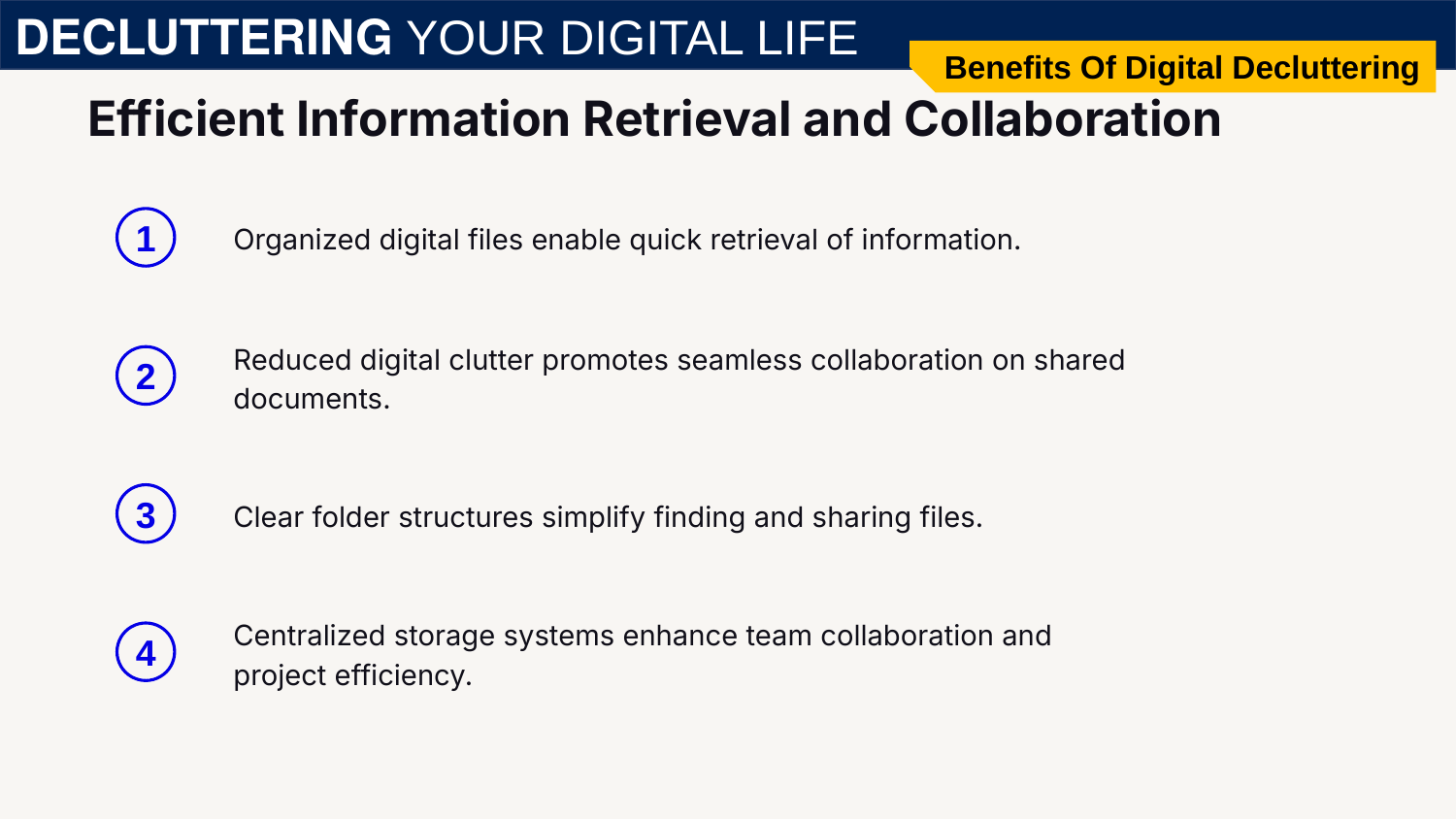

DECLUTTERING YOUR DIGITAL LIFE
Benefits Of Digital Decluttering

# Efficient Information Retrieval and Collaboration
Organized digital files enable quick retrieval of information.
1
Reduced digital clutter promotes seamless collaboration on shared documents.
2
Clear folder structures simplify finding and sharing files.
3
Centralized storage systems enhance team collaboration and project efficiency.
4